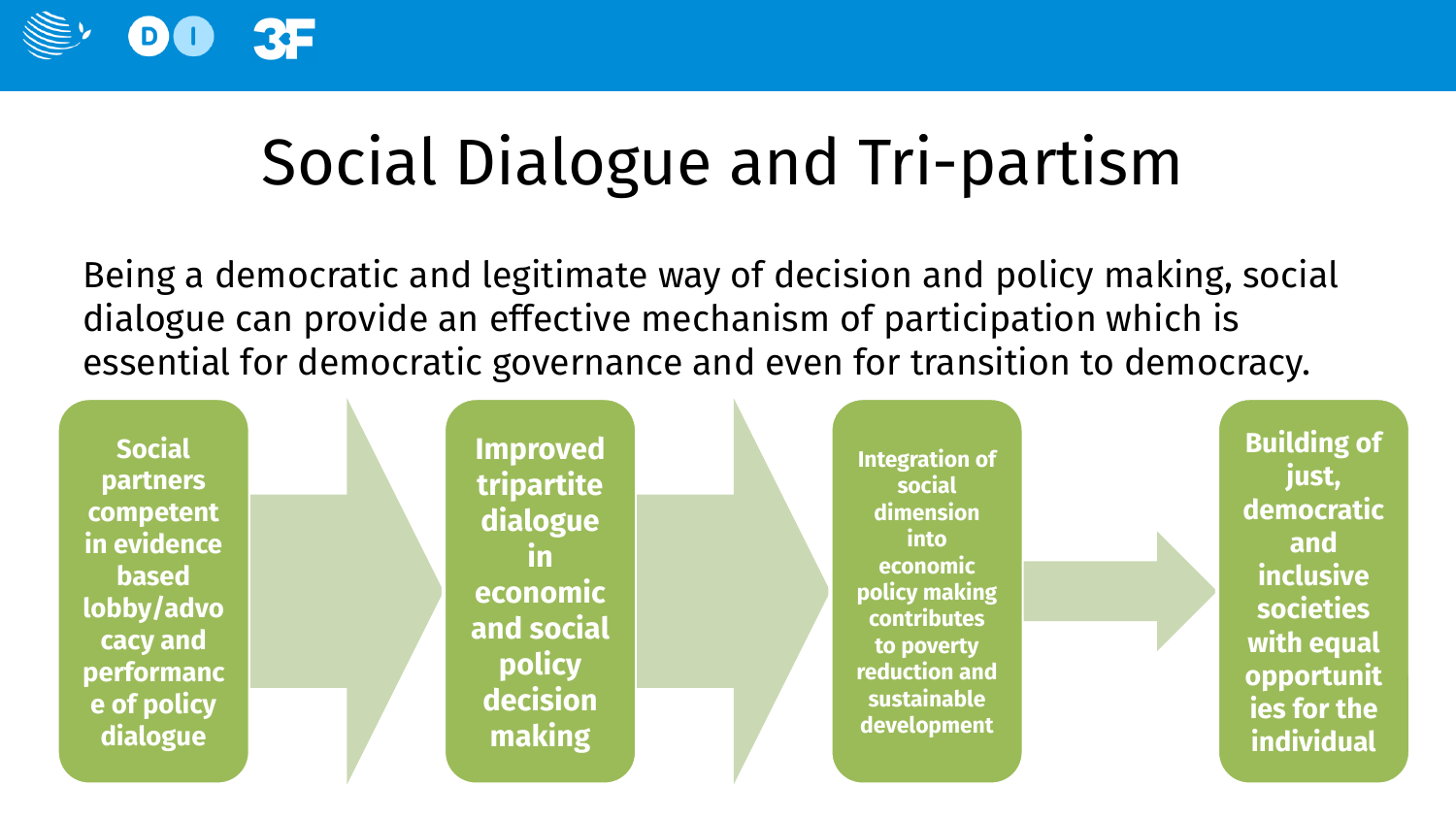

# Social Dialogue and Tri-partism
Being a democratic and legitimate way of decision and policy making, social dialogue can provide an effective mechanism of participation which is essential for democratic governance and even for transition to democracy.

Social partners competent in evidence based lobby/advocacy and performance of policy dialogue
Improved tripartite dialogue in economic and social policy decision making
Integration of social dimension into economic policy making contributes to poverty reduction and sustainable development
Building of just, democratic and inclusive societies with equal opportunities for the individual